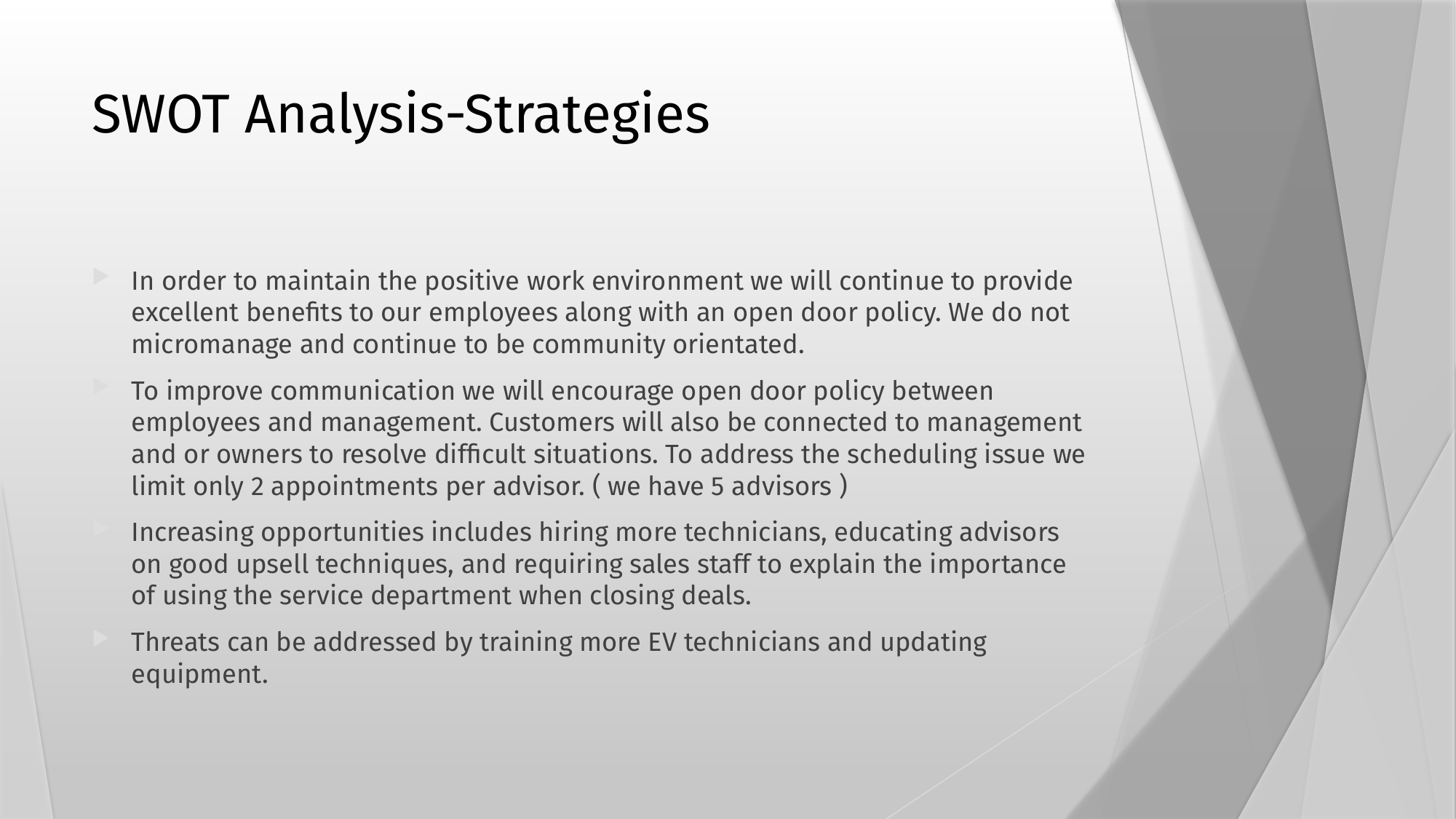

# SWOT Analysis-Strategies
In order to maintain the positive work environment we will continue to provide excellent benefits to our employees along with an open door policy. We do not micromanage and continue to be community orientated.
To improve communication we will encourage open door policy between employees and management. Customers will also be connected to management and or owners to resolve difficult situations. To address the scheduling issue we limit only 2 appointments per advisor. ( we have 5 advisors )
Increasing opportunities includes hiring more technicians, educating advisors on good upsell techniques, and requiring sales staff to explain the importance of using the service department when closing deals.
Threats can be addressed by training more EV technicians and updating equipment.